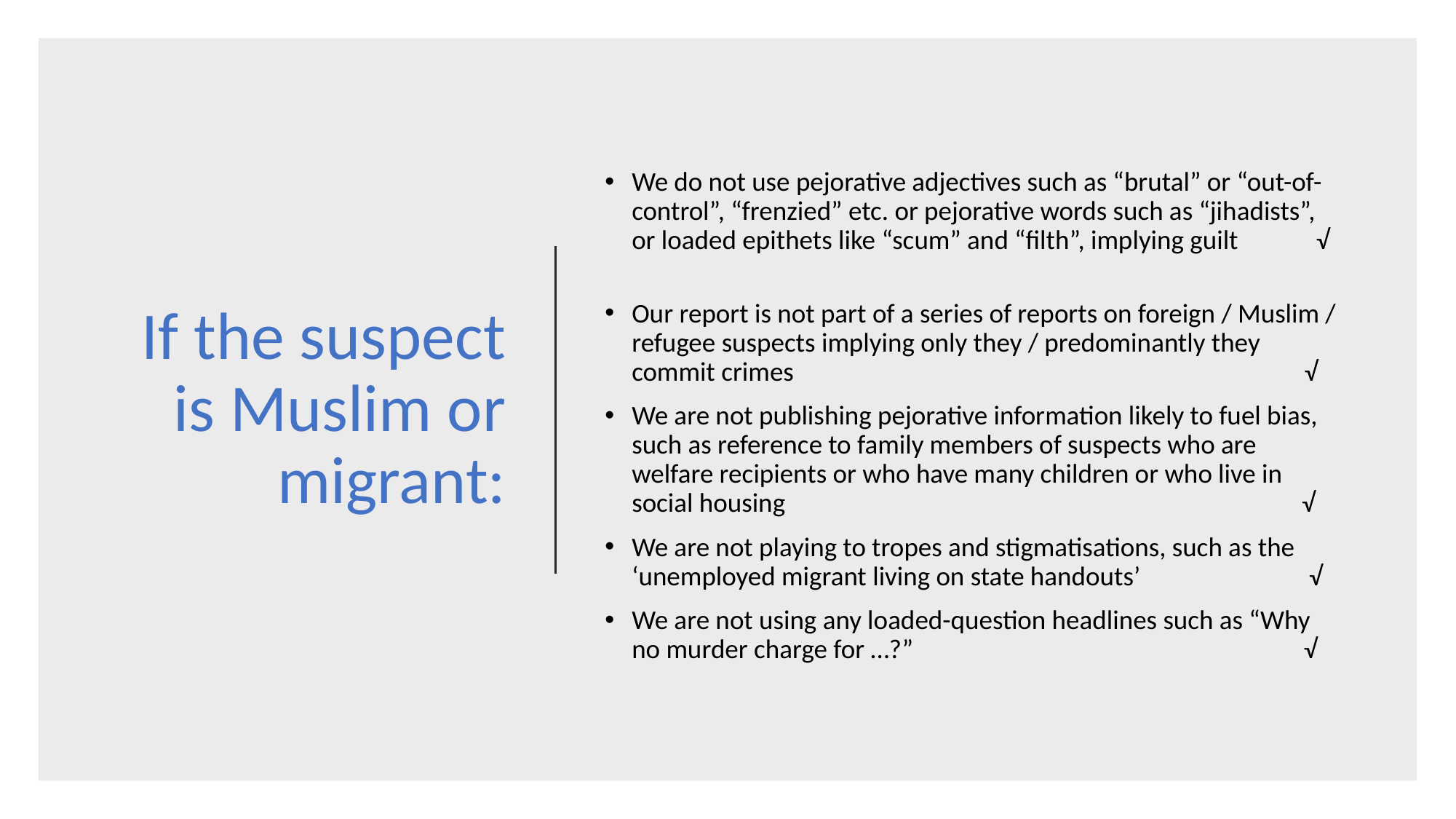

# If the suspect is Muslim or migrant:

We do not use pejorative adjectives such as “brutal” or “out-of-control”, “frenzied” etc. or pejorative words such as “jihadists”, or loaded epithets like “scum” and “filth”, implying guilt             √
Our report is not part of a series of reports on foreign / Muslim / refugee suspects implying only they / predominantly they commit crimes                                                                                     √
We are not publishing pejorative information likely to fuel bias, such as reference to family members of suspects who are welfare recipients or who have many children or who live in social housing                                                                                      √
We are not playing to tropes and stigmatisations, such as the ‘unemployed migrant living on state handouts’                            √
We are not using any loaded-question headlines such as “Why no murder charge for …?”                                                                 √